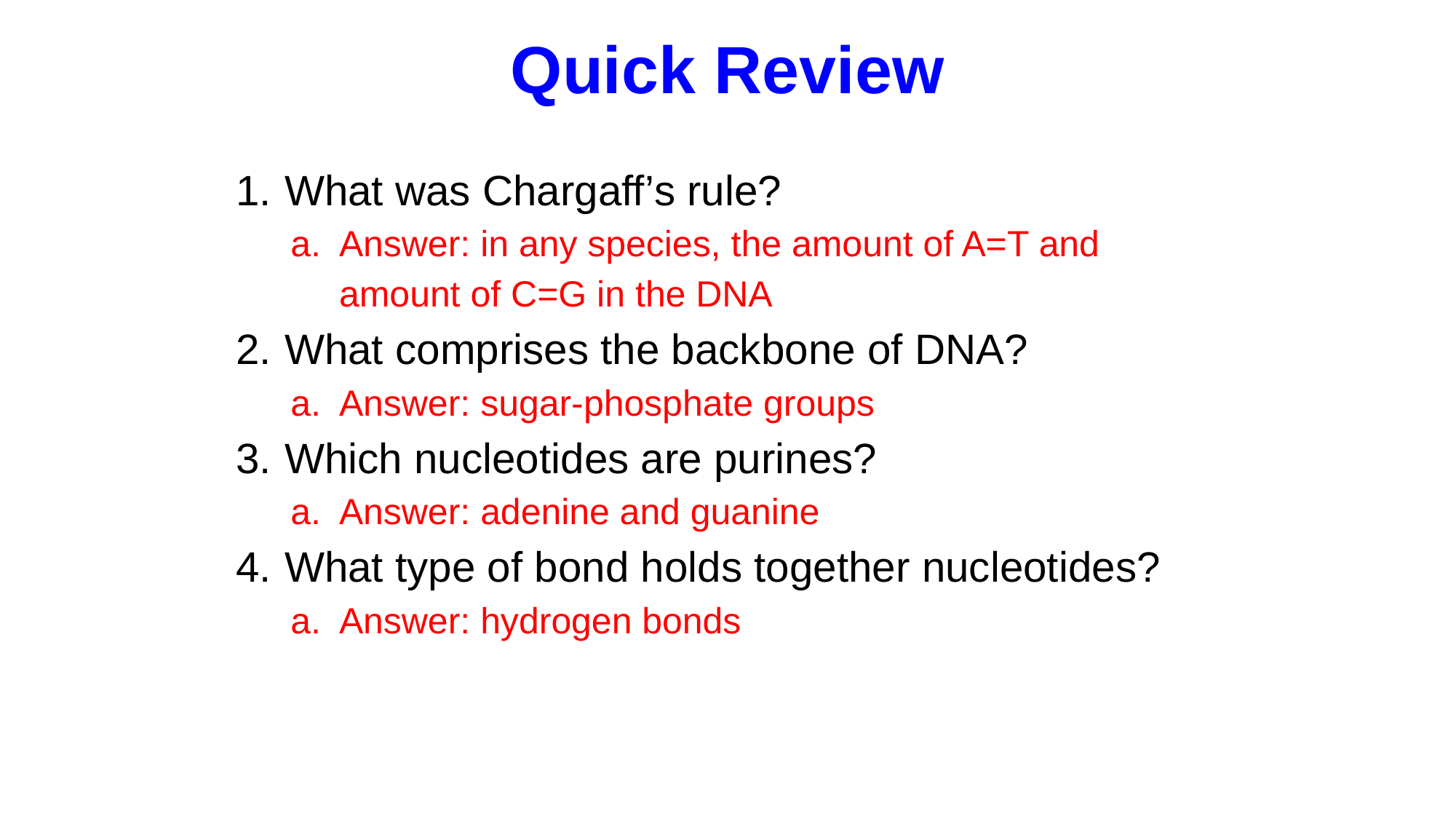

# Quick Review
What was Chargaff’s rule?
Answer: in any species, the amount of A=T and amount of C=G in the DNA
What comprises the backbone of DNA?
Answer: sugar-phosphate groups
Which nucleotides are purines?
Answer: adenine and guanine
What type of bond holds together nucleotides?
Answer: hydrogen bonds